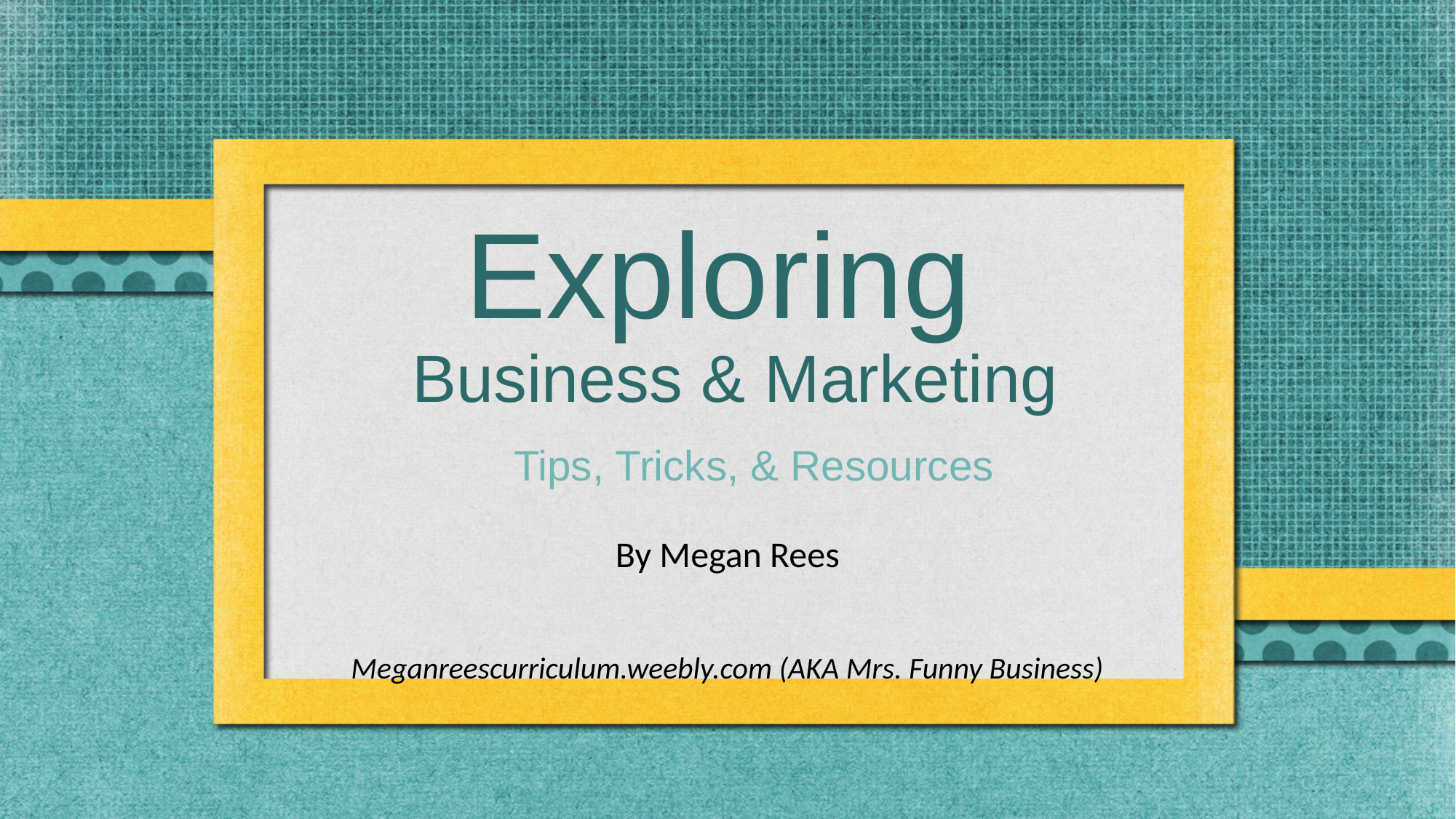

# Exploring Business & Marketing
Tips, Tricks, & Resources
By Megan Rees
Meganreescurriculum.weebly.com (AKA Mrs. Funny Business)